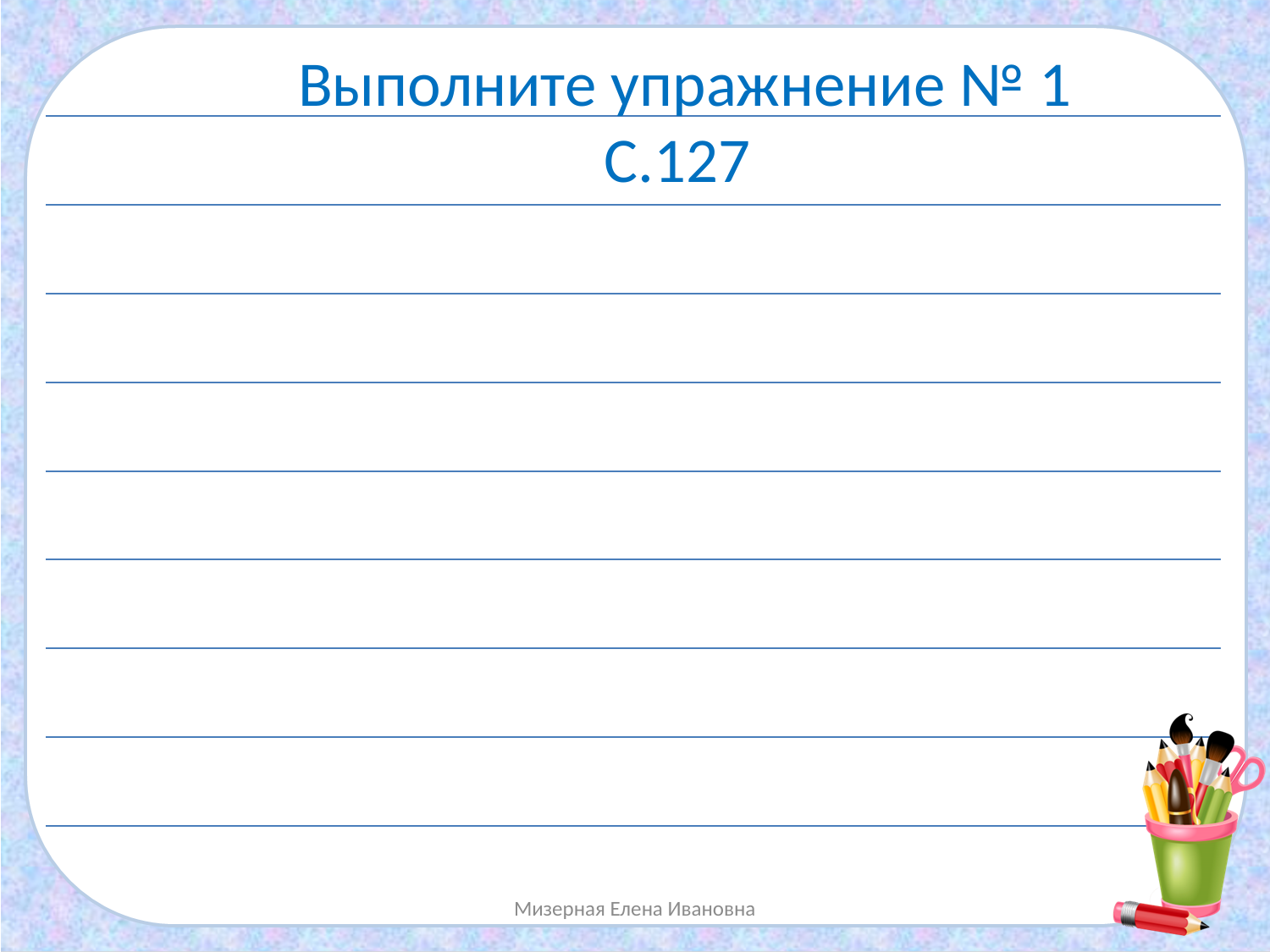

Выполните упражнение № 1
С.127
Мизерная Елена Ивановна